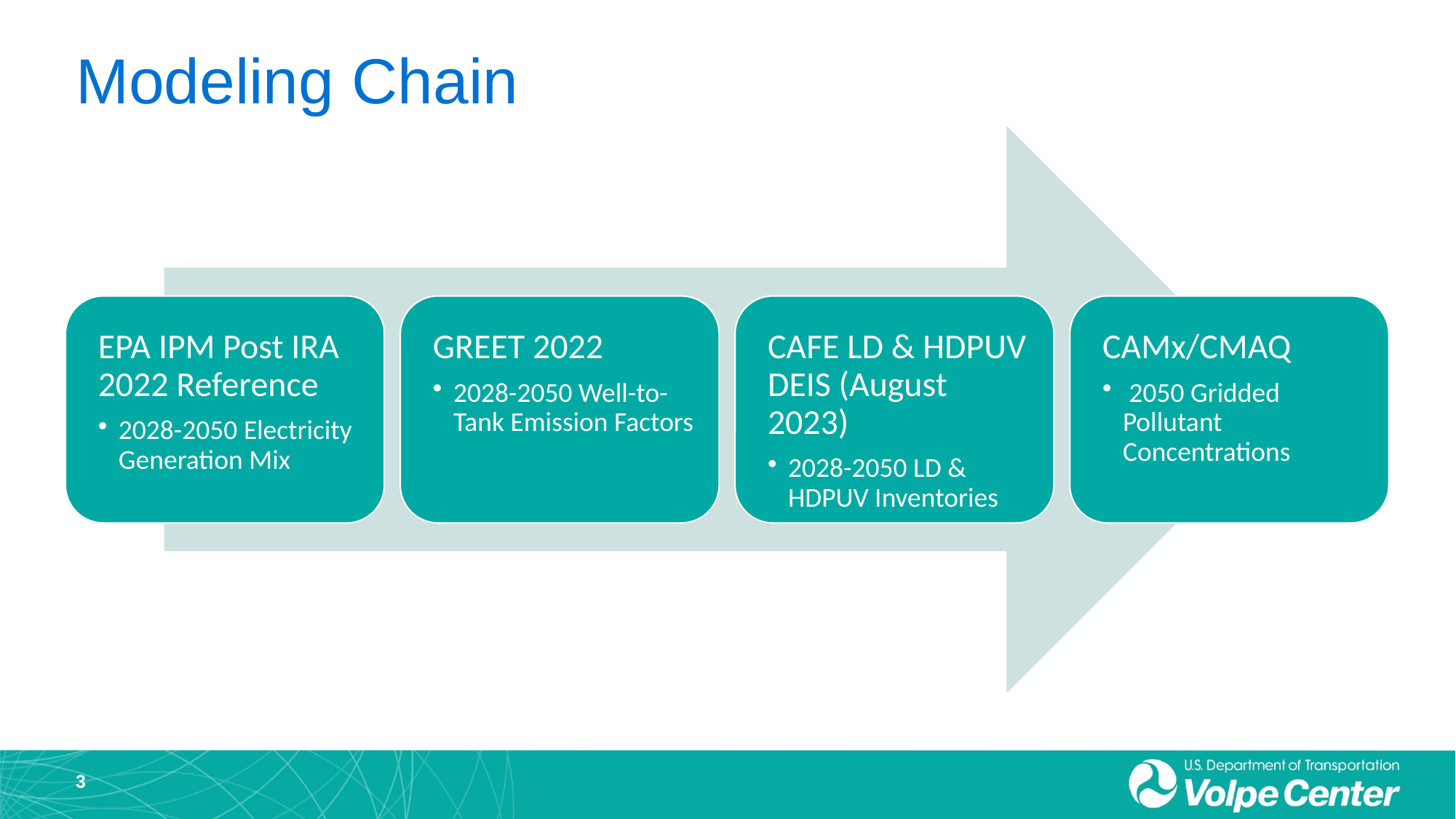

# Modeling Chain
EPA IPM Post IRA 2022 Reference
2028-2050 Electricity Generation Mix
GREET 2022
2028-2050 Well-to-Tank Emission Factors
CAFE LD & HDPUV DEIS (August 2023)
2028-2050 LD & HDPUV Inventories
CAMx/CMAQ
 2050 Gridded Pollutant Concentrations
3